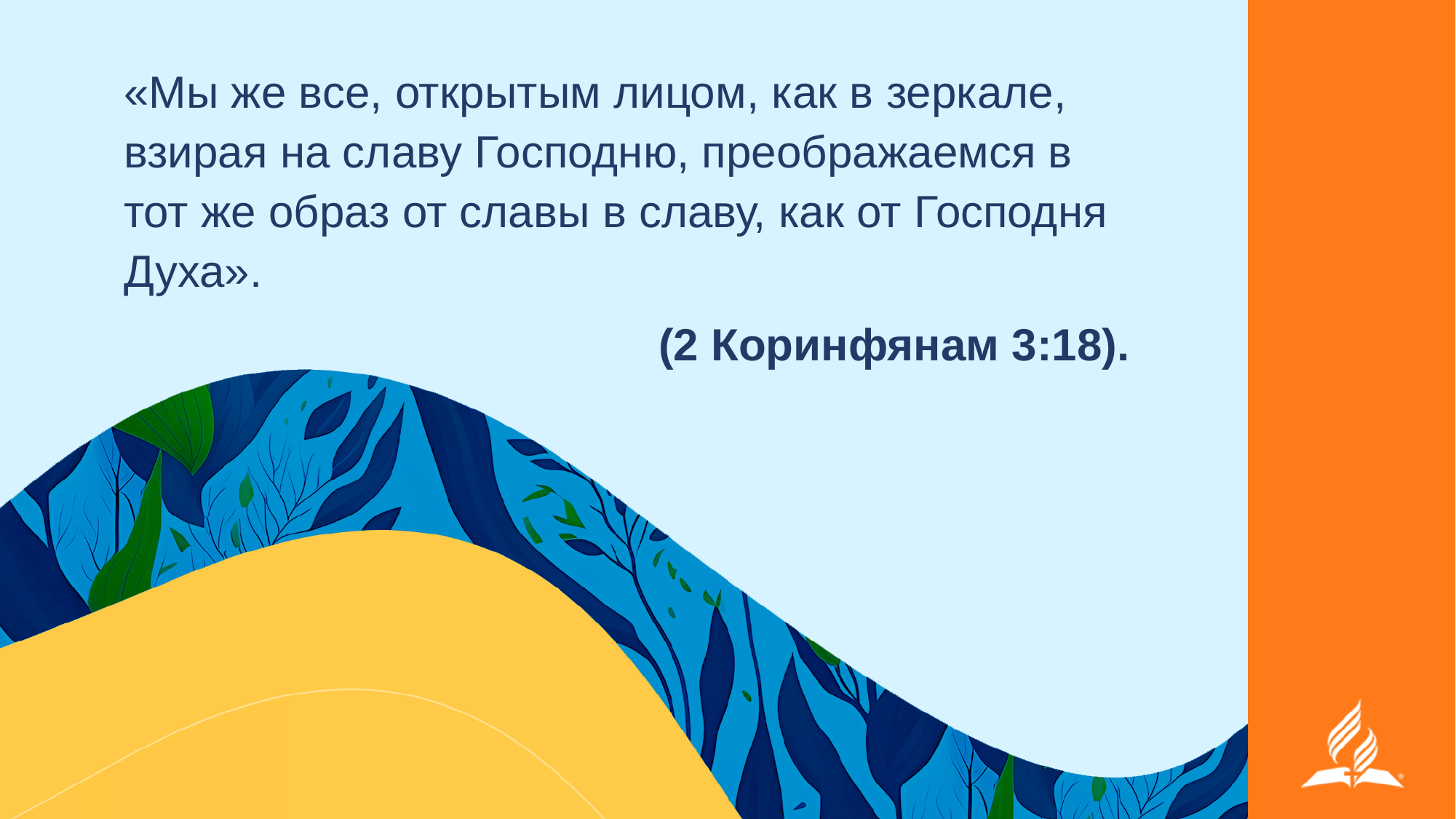

«Мы же все, открытым лицом, как в зеркале, взирая на славу Господню, преображаемся в тот же образ от славы в славу, как от Господня Духа».
(2 Коринфянам 3:18).